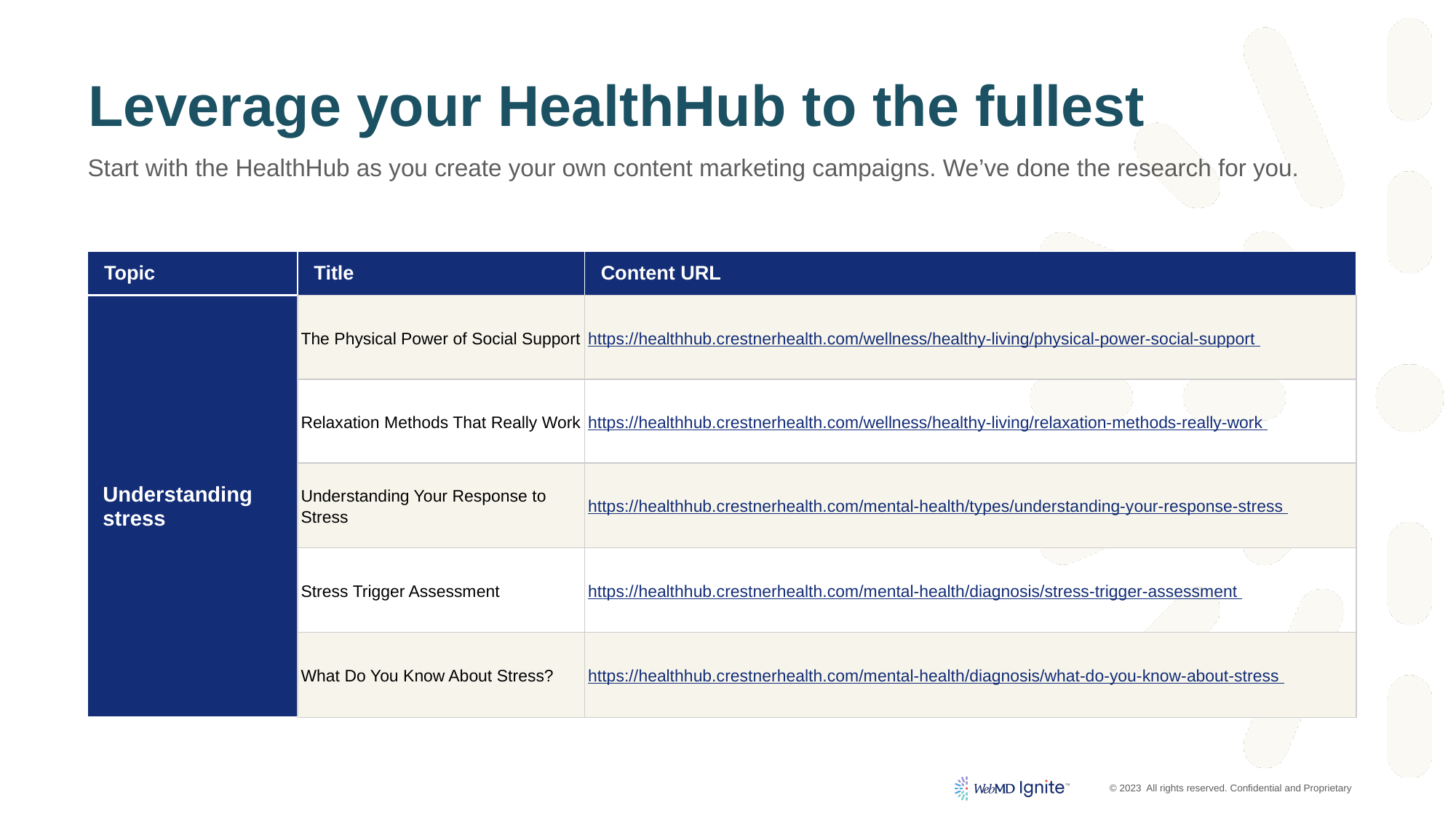

# Leverage your HealthHub to the fullest
Start with the HealthHub as you create your own content marketing campaigns. We’ve done the research for you.
| Topic | Title | Content URL |
| --- | --- | --- |
| Understanding stress | The Physical Power of Social Support | https://healthhub.crestnerhealth.com/wellness/healthy-living/physical-power-social-support |
|  | Relaxation Methods That Really Work | https://healthhub.crestnerhealth.com/wellness/healthy-living/relaxation-methods-really-work |
|  | Understanding Your Response to Stress | https://healthhub.crestnerhealth.com/mental-health/types/understanding-your-response-stress |
|  | Stress Trigger Assessment | https://healthhub.crestnerhealth.com/mental-health/diagnosis/stress-trigger-assessment |
|  | What Do You Know About Stress? | https://healthhub.crestnerhealth.com/mental-health/diagnosis/what-do-you-know-about-stress |